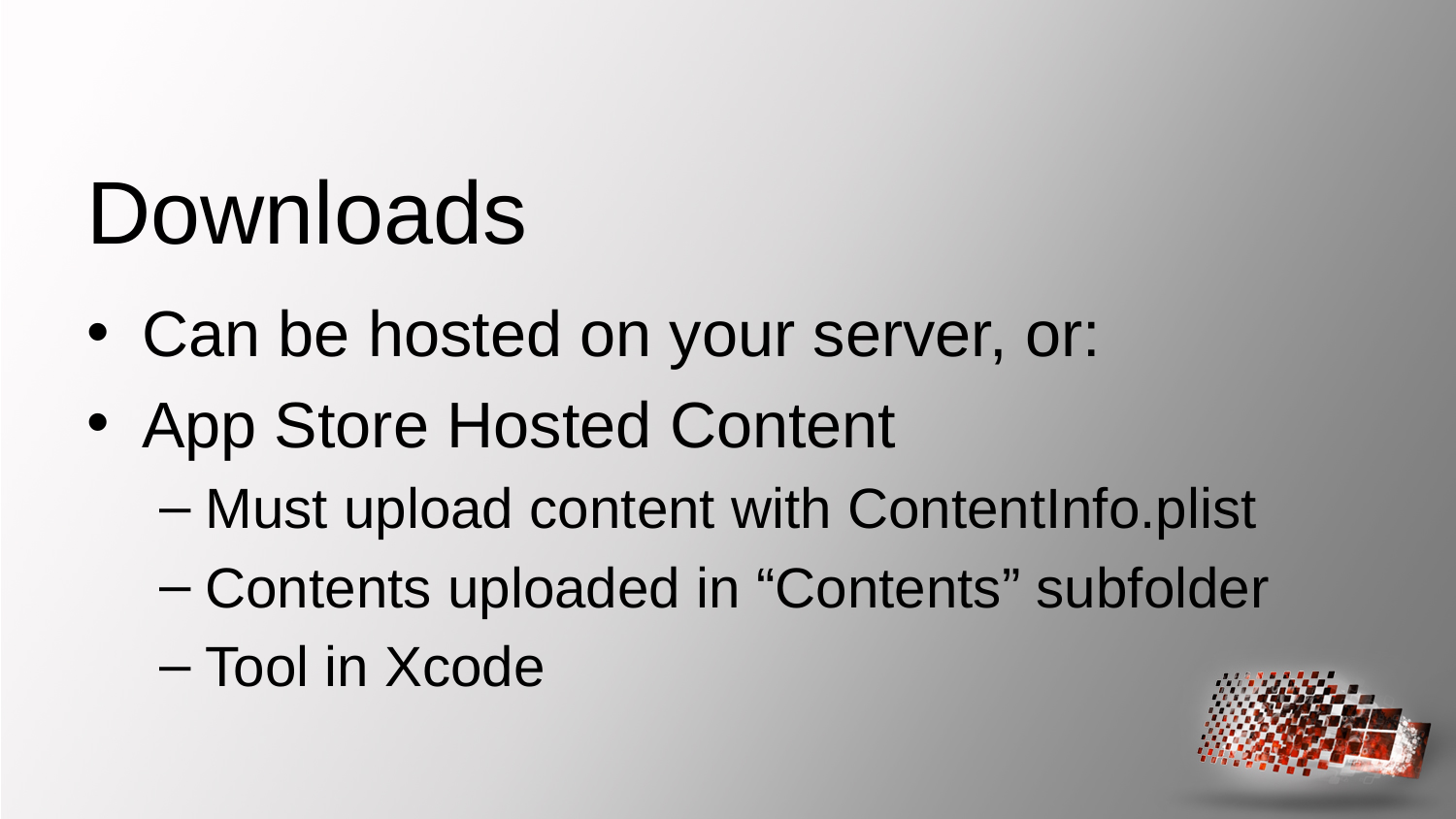

# Downloads
Can be hosted on your server, or:
App Store Hosted Content
Must upload content with ContentInfo.plist
Contents uploaded in “Contents” subfolder
Tool in Xcode